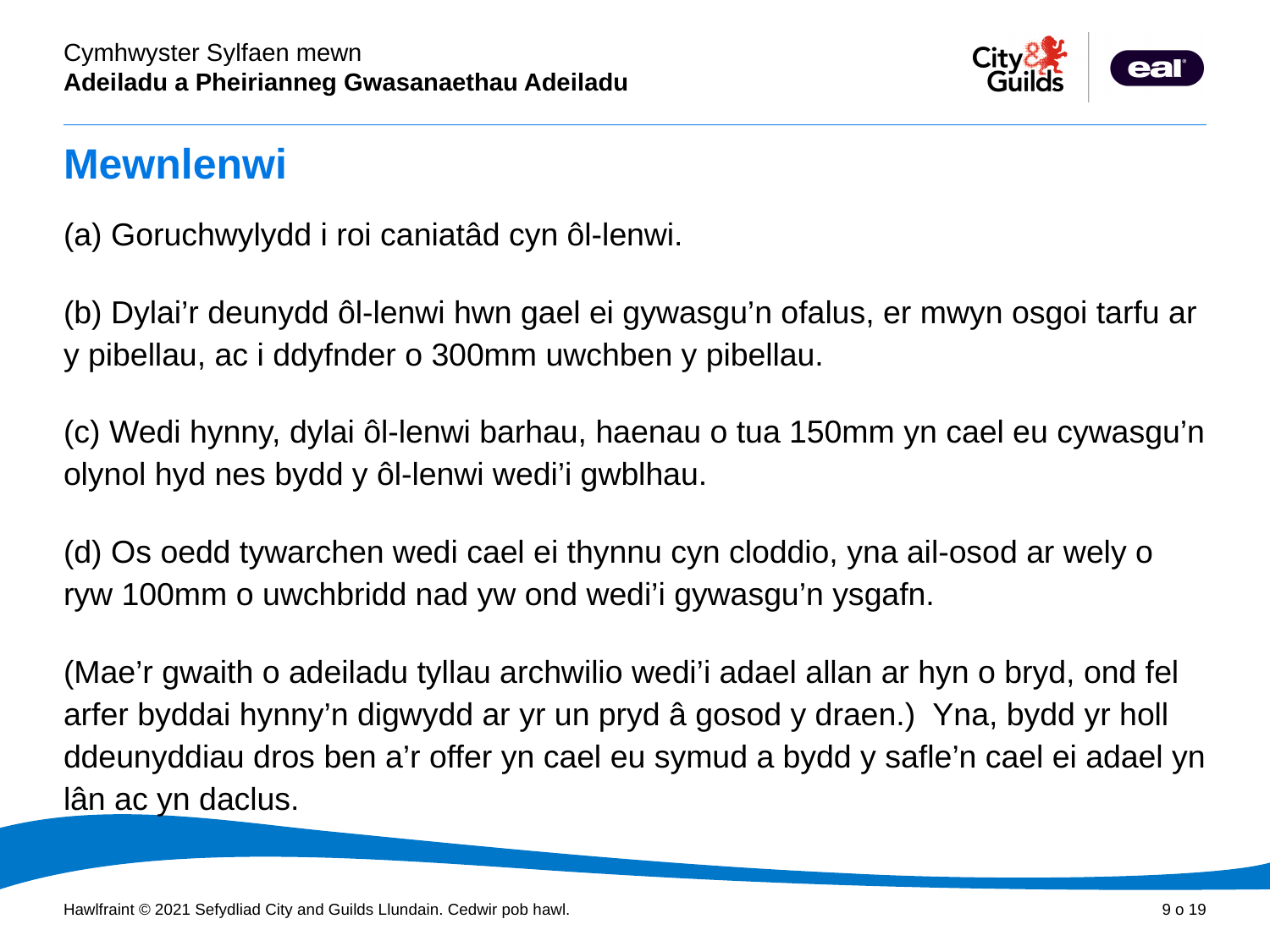

# Mewnlenwi
(a) Goruchwylydd i roi caniatâd cyn ôl-lenwi.
(b) Dylai’r deunydd ôl-lenwi hwn gael ei gywasgu’n ofalus, er mwyn osgoi tarfu ar y pibellau, ac i ddyfnder o 300mm uwchben y pibellau.
(c) Wedi hynny, dylai ôl-lenwi barhau, haenau o tua 150mm yn cael eu cywasgu’n olynol hyd nes bydd y ôl-lenwi wedi’i gwblhau.
(d) Os oedd tywarchen wedi cael ei thynnu cyn cloddio, yna ail-osod ar wely o ryw 100mm o uwchbridd nad yw ond wedi’i gywasgu’n ysgafn.
(Mae’r gwaith o adeiladu tyllau archwilio wedi’i adael allan ar hyn o bryd, ond fel arfer byddai hynny’n digwydd ar yr un pryd â gosod y draen.)  Yna, bydd yr holl ddeunyddiau dros ben a’r offer yn cael eu symud a bydd y safle’n cael ei adael yn lân ac yn daclus.